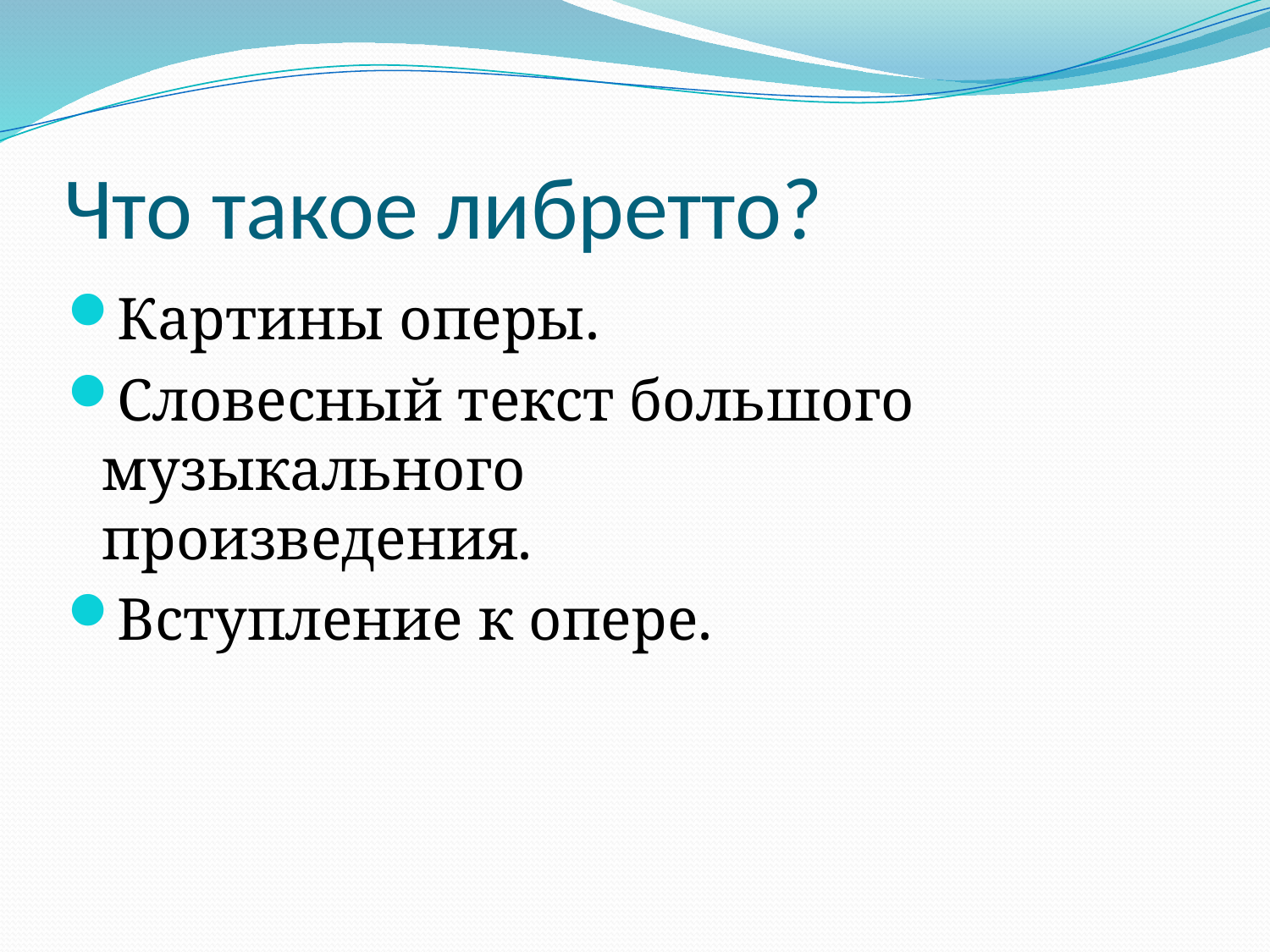

# Что такое либретто?
Картины оперы.
Словесный текст большого музыкального произведения.
Вступление к опере.